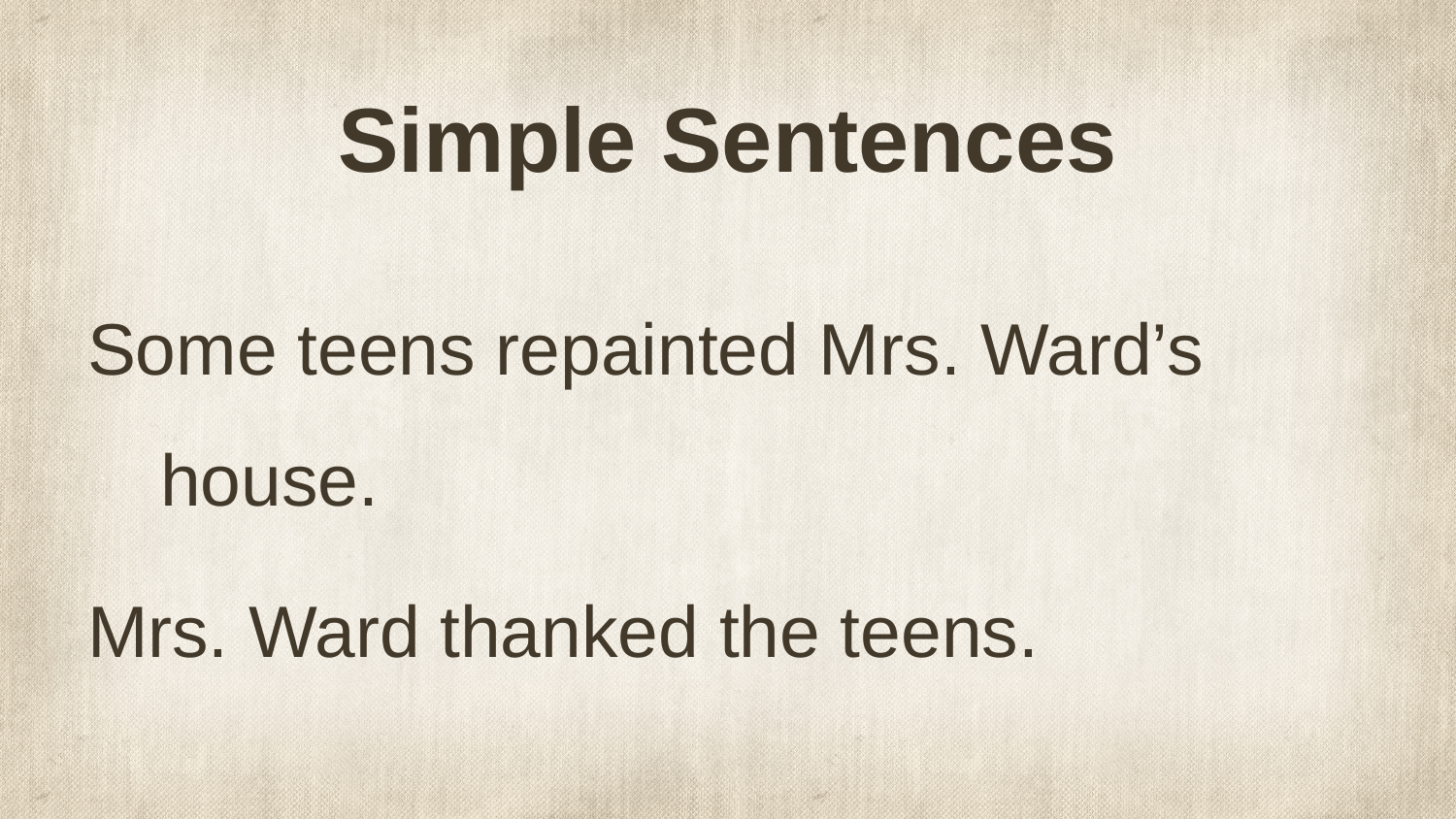

# Simple Sentences
Some teens repainted Mrs. Ward’s house.
Mrs. Ward thanked the teens.